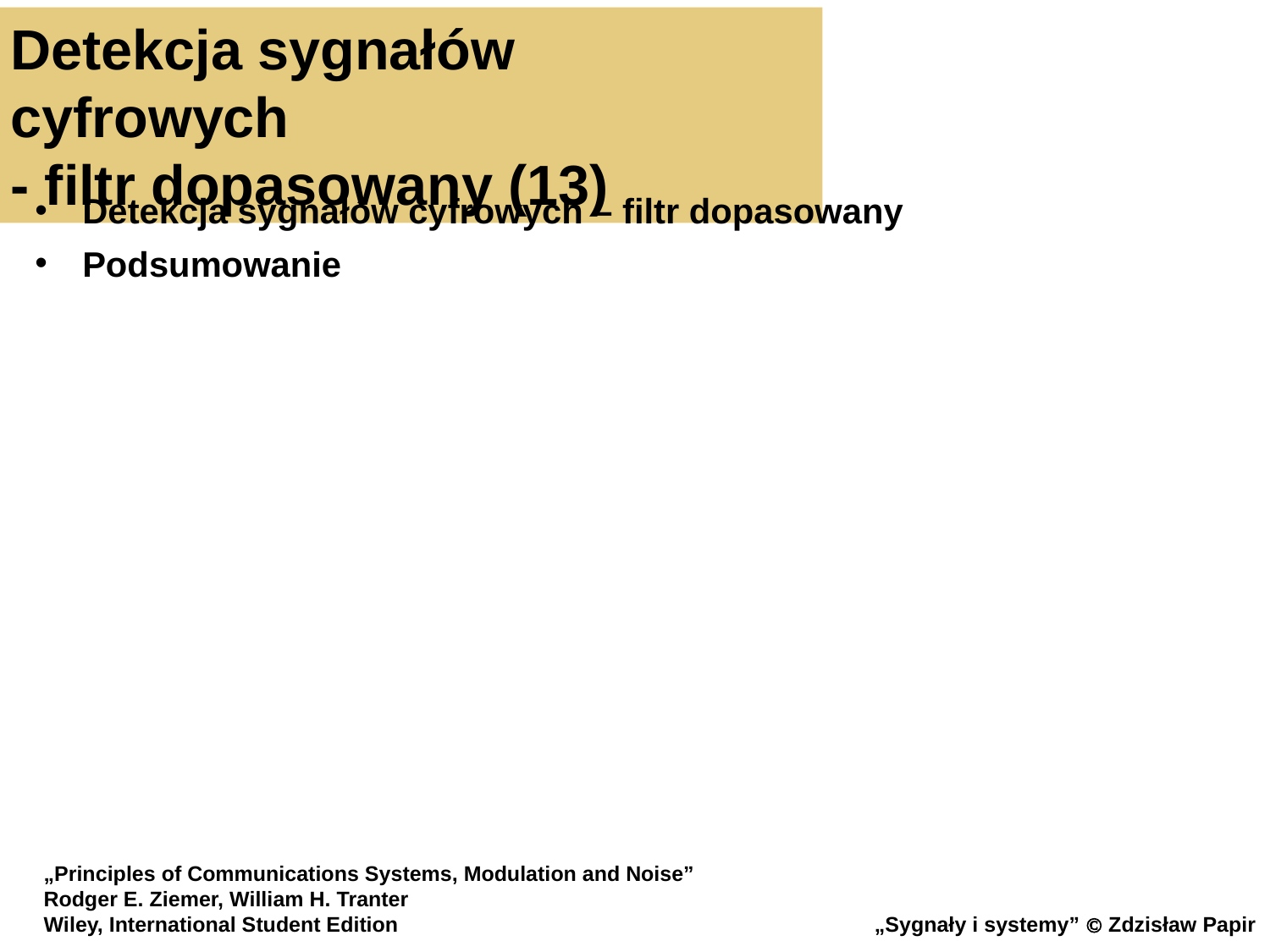

Detekcja sygnałów cyfrowych
- filtr dopasowany (13)
Detekcja sygnałów cyfrowych – filtr dopasowany
Podsumowanie
„Principles of Communications Systems, Modulation and Noise”
Rodger E. Ziemer, William H. Tranter
Wiley, International Student Edition
„Sygnały i systemy” © Zdzisław Papir